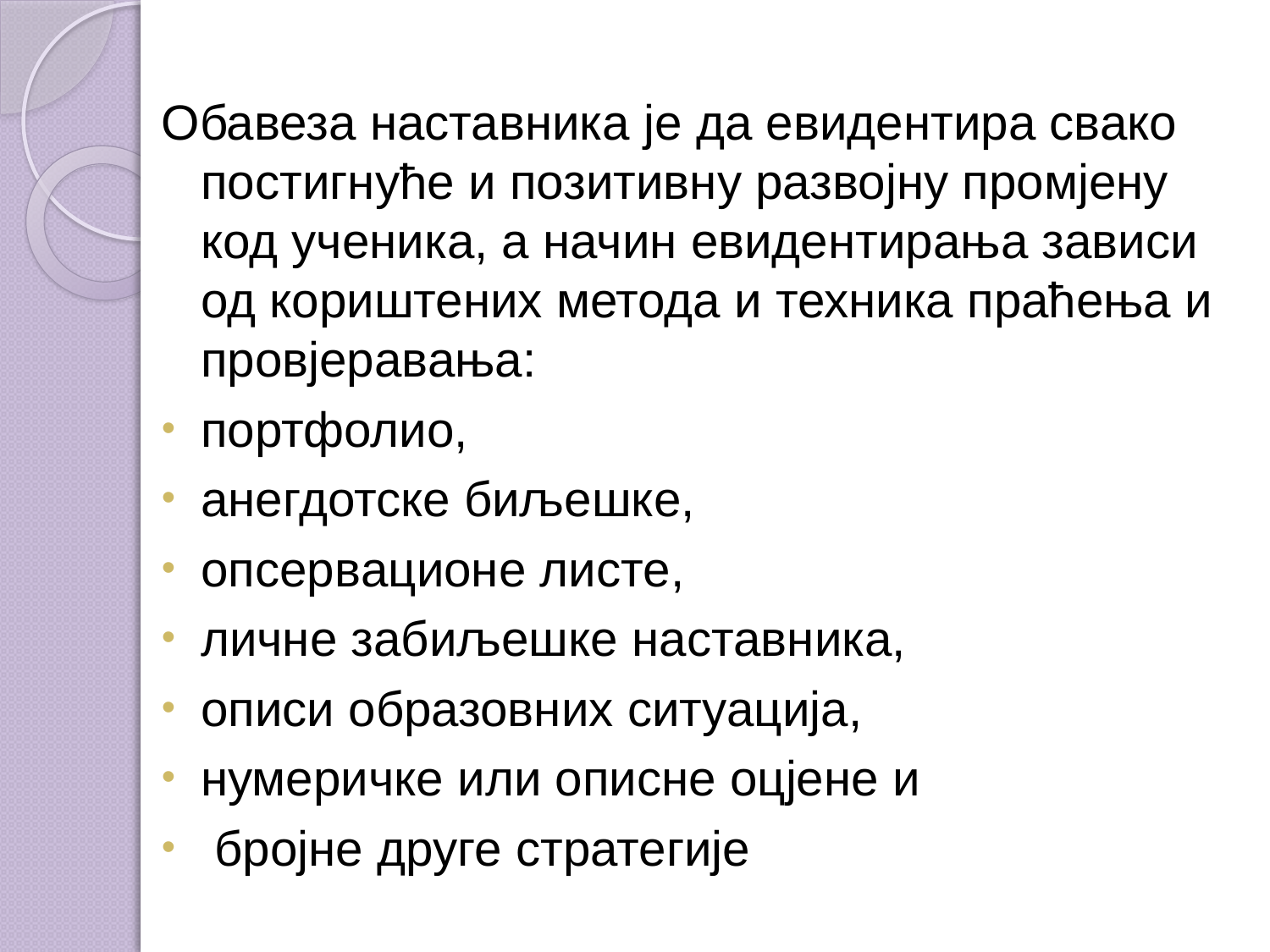

Обавеза наставника је да евидентира свако постигнуће и позитивну развојну промјену код ученика, а начин евидентирања зависи од кориштених метода и техника праћења и провјеравања:
портфолио,
анегдотске биљешке,
опсервационе листе,
личне забиљешке наставника,
описи образовних ситуација,
нумеричке или описне оцјене и
 бројне друге стратегије